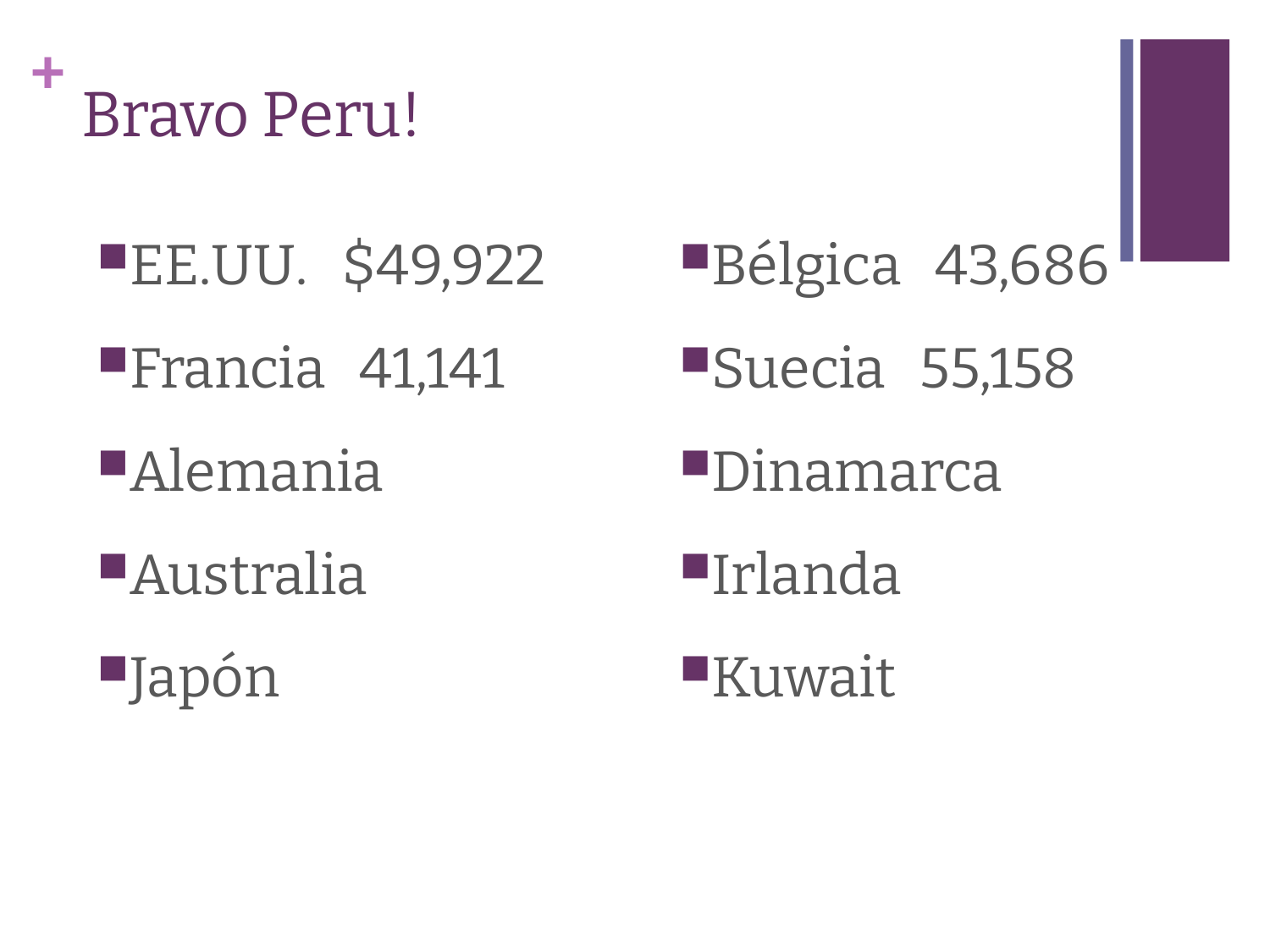

# Bravo Peru!
EE.UU.   $49,922
Francia   41,141
Alemania
Australia
Japón
Bélgica   43,686
Suecia   55,158
Dinamarca
Irlanda
Kuwait